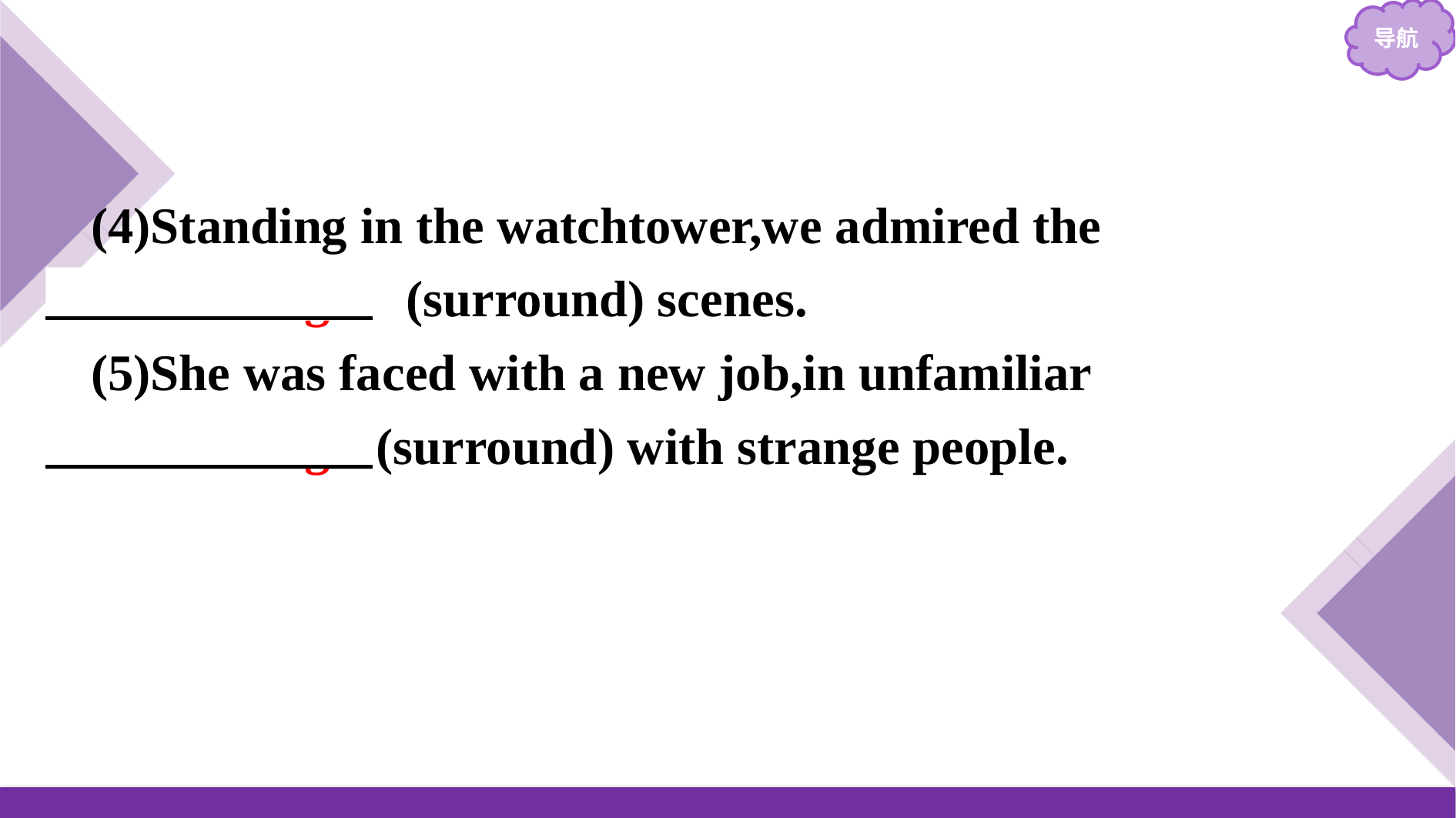

(4)Standing in the watchtower,we admired the 　surrounding　(surround) scenes.
(5)She was faced with a new job,in unfamiliar 　surroundings  (surround) with strange people.